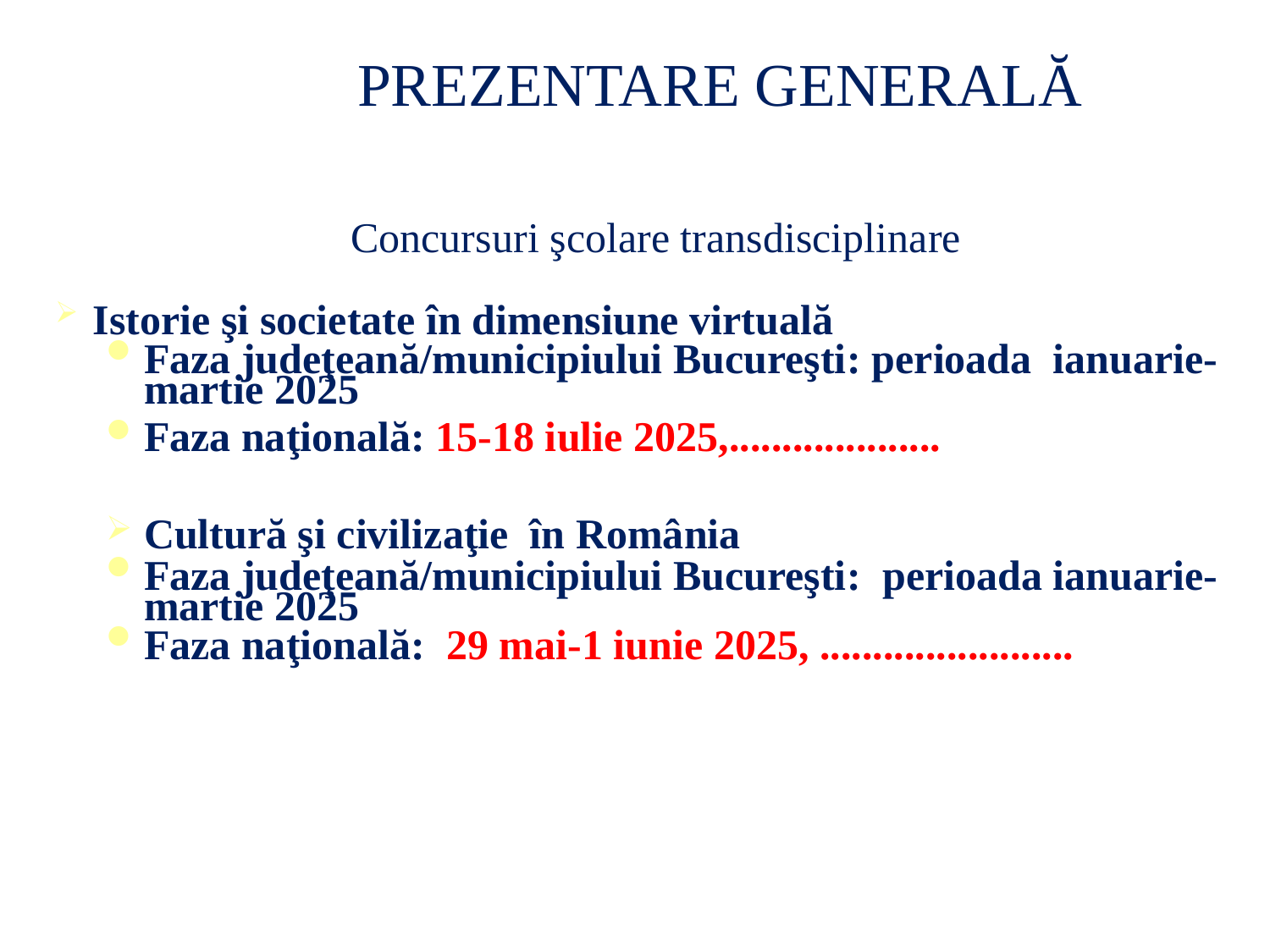

Prezentare generală
Concursuri şcolare transdisciplinare

Istorie şi societate în dimensiune virtuală
Faza judeţeană/municipiului Bucureşti: perioada  ianuarie-martie 2025
Faza naţională: 15-18 iulie 2025,....................

Cultură şi civilizaţie  în România
Faza judeţeană/municipiului Bucureşti:  perioada ianuarie-martie 2025
Faza naţională:  29 mai-1 iunie 2025, ........................
33